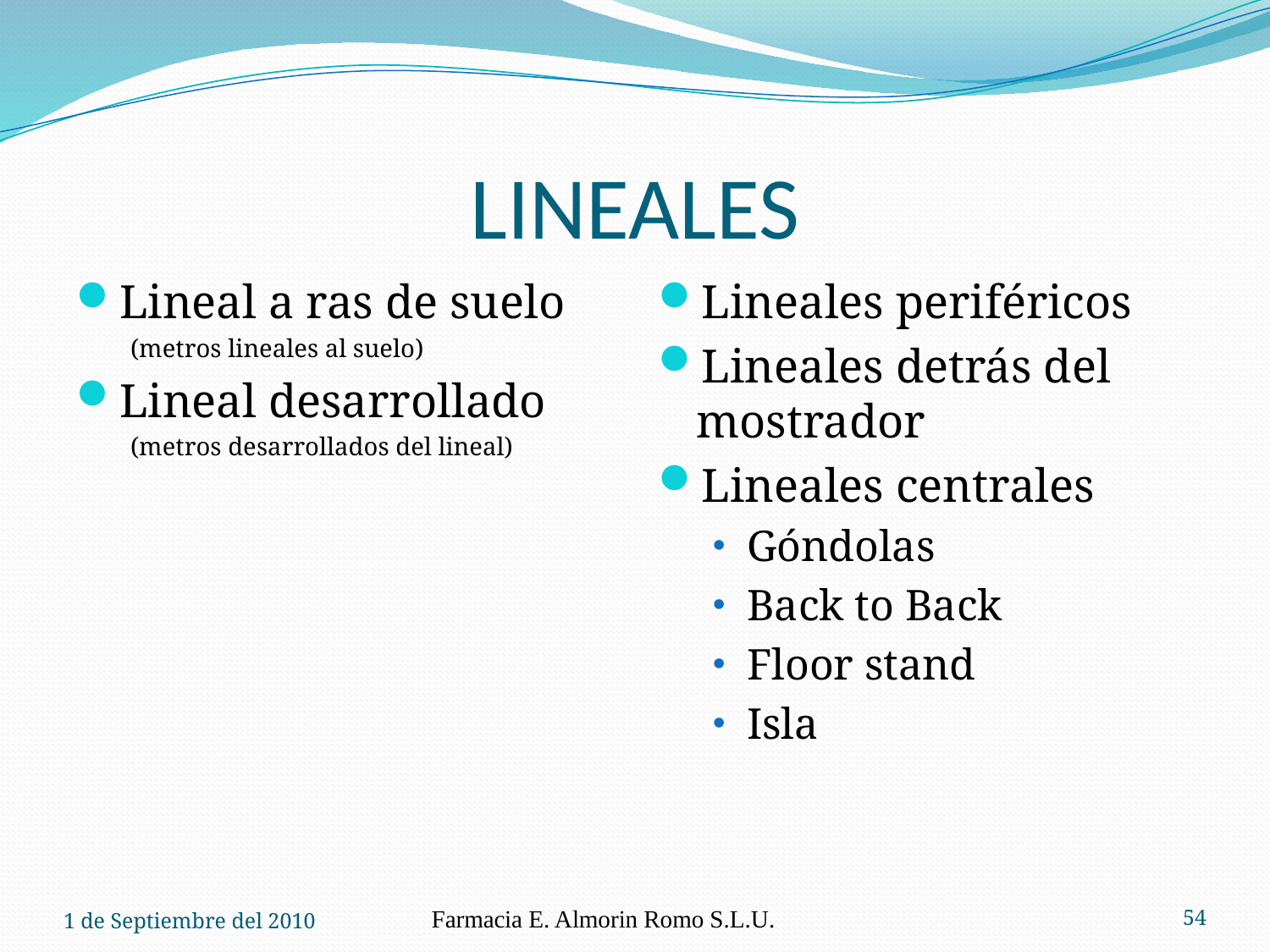

# LINEALES
Lineal a ras de suelo
(metros lineales al suelo)
Lineal desarrollado
(metros desarrollados del lineal)
Lineales periféricos
Lineales detrás del mostrador
Lineales centrales
Góndolas
Back to Back
Floor stand
Isla
1 de Septiembre del 2010
Farmacia E. Almorin Romo S.L.U.
54